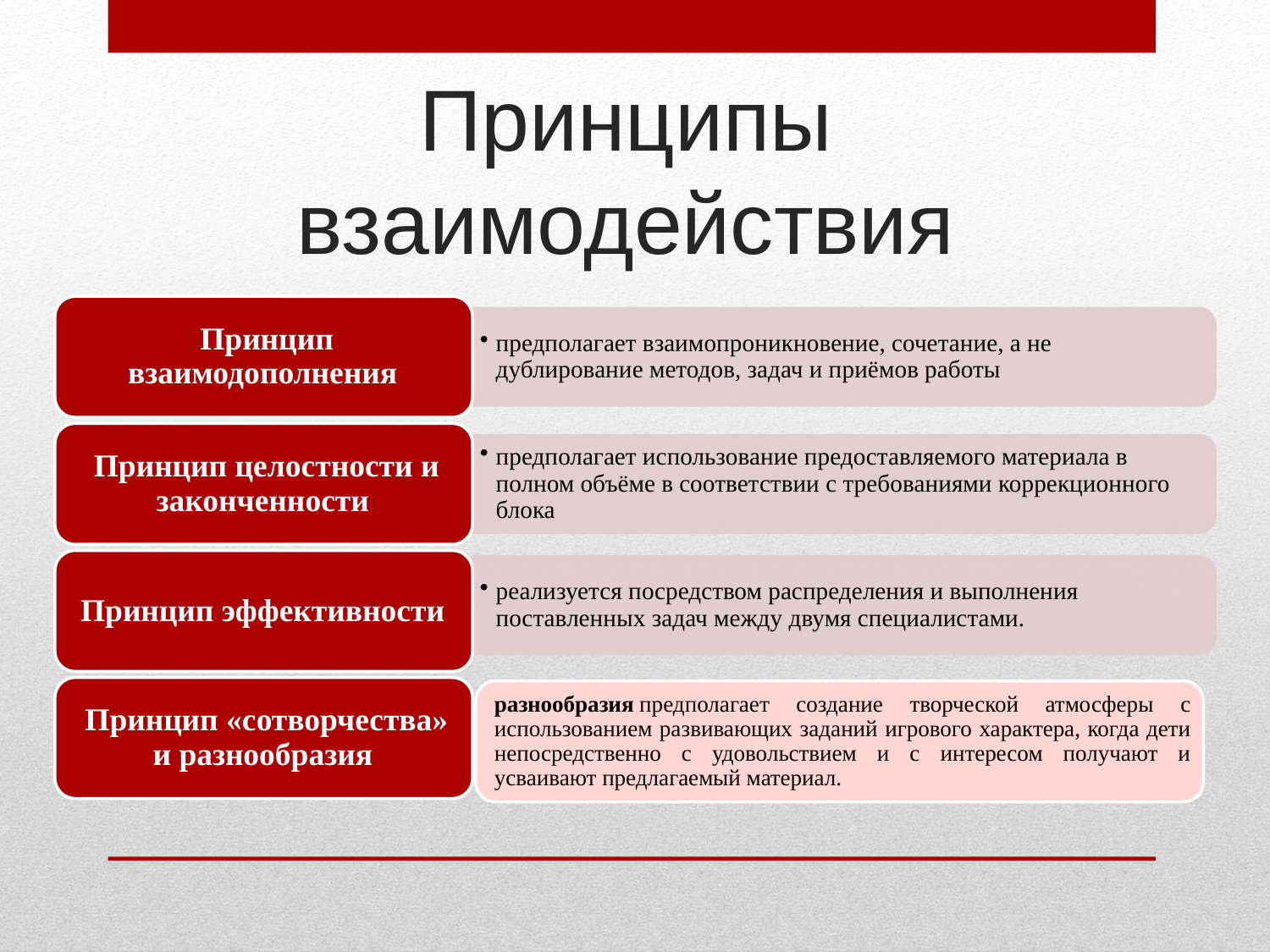

# Принципы взаимодействия
предполагает взаимопроникновение, сочетание, а не дублирование методов, задач и приёмов работы
Принцип взаимодополнения
предполагает использование предоставляемого материала в полном объёме в соответствии с требованиями коррекционного блока
Принцип целостности и законченности
реализуется посредством распределения и выполнения поставленных задач между двумя специалистами.
Принцип эффективности
Принцип «сотворчества» и разнообразия
разнообразия предполагает создание творческой атмосферы с использованием развивающих заданий игрового характера, когда дети непосредственно с удовольствием и с интересом получают и усваивают предлагаемый материал.